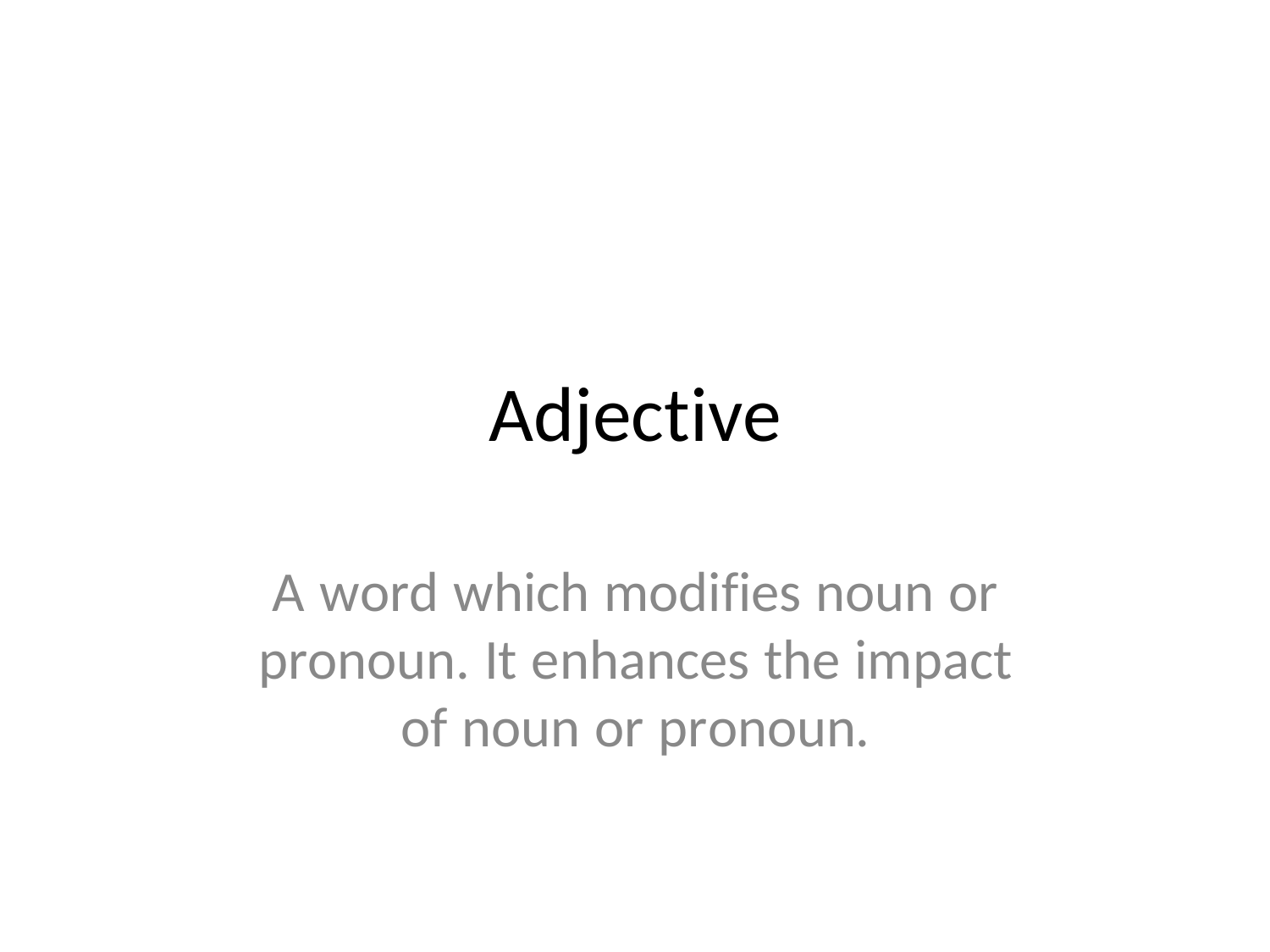

Adjective
A word which modifies noun or pronoun. It enhances the impact of noun or pronoun.